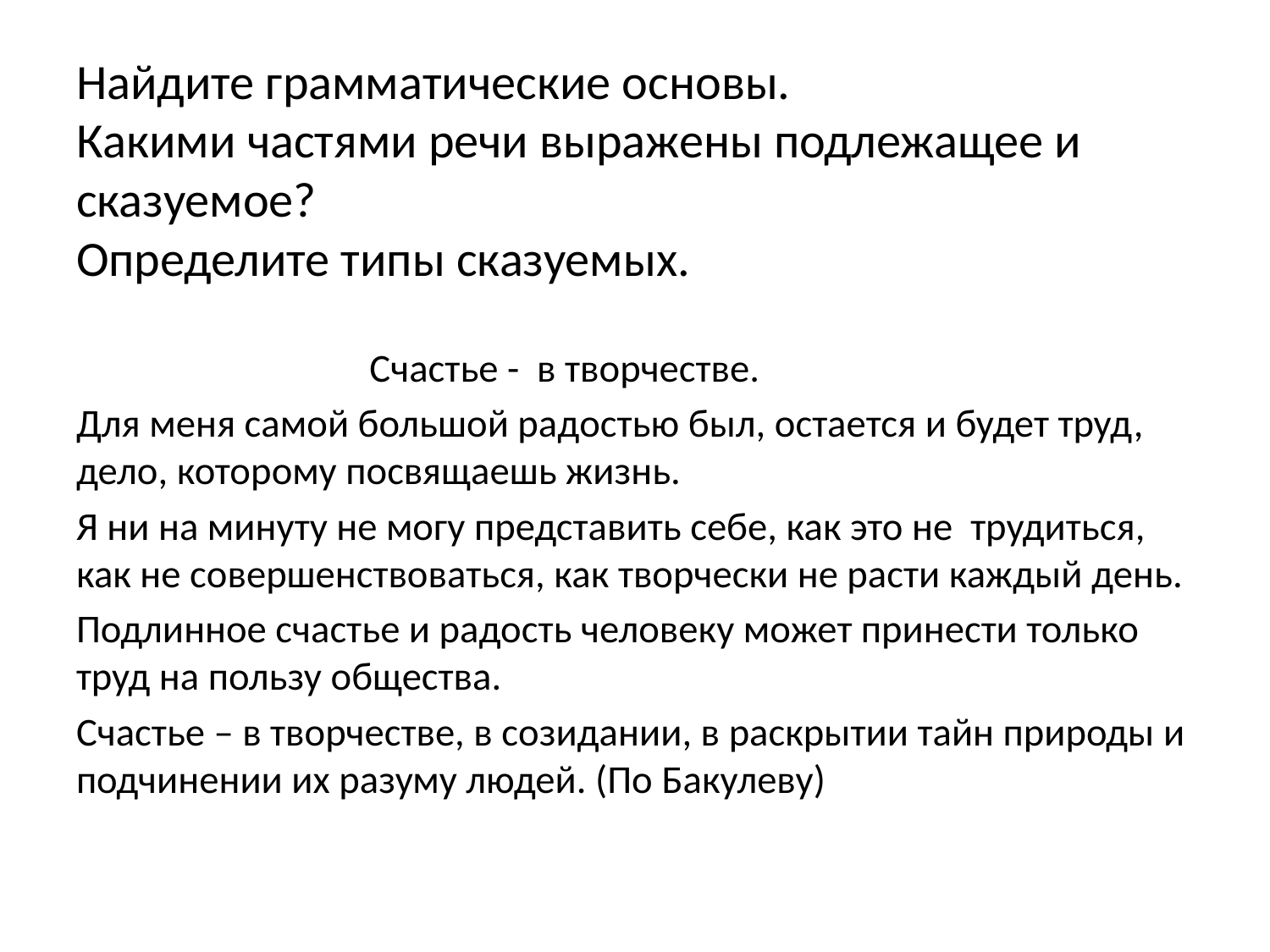

# Найдите грамматические основы. Какими частями речи выражены подлежащее и сказуемое? Определите типы сказуемых.
                                 Счастье -  в творчестве.
Для меня самой большой радостью был, остается и будет труд, дело, которому посвящаешь жизнь.
Я ни на минуту не могу представить себе, как это не  трудиться, как не совершенствоваться, как творчески не расти каждый день.
Подлинное счастье и радость человеку может принести только труд на пользу общества.
Счастье – в творчестве, в созидании, в раскрытии тайн природы и подчинении их разуму людей. (По Бакулеву)